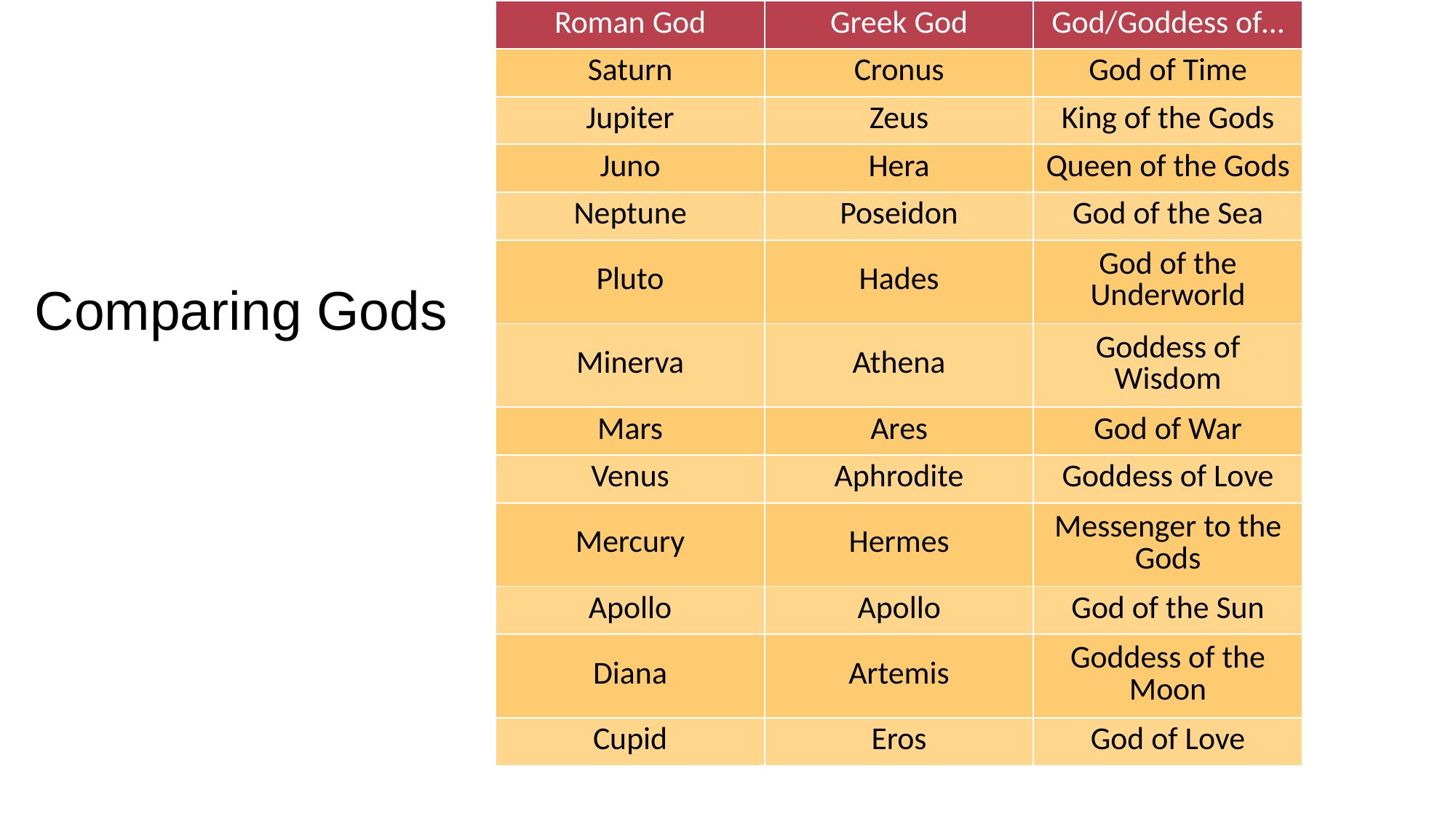

| Roman God | Greek God | God/Goddess of… |
| --- | --- | --- |
| Saturn | Cronus | God of Time |
| Jupiter | Zeus | King of the Gods |
| Juno | Hera | Queen of the Gods |
| Neptune | Poseidon | God of the Sea |
| Pluto | Hades | God of the Underworld |
| Minerva | Athena | Goddess of Wisdom |
| Mars | Ares | God of War |
| Venus | Aphrodite | Goddess of Love |
| Mercury | Hermes | Messenger to the Gods |
| Apollo | Apollo | God of the Sun |
| Diana | Artemis | Goddess of the Moon |
| Cupid | Eros | God of Love |
# Comparing Gods